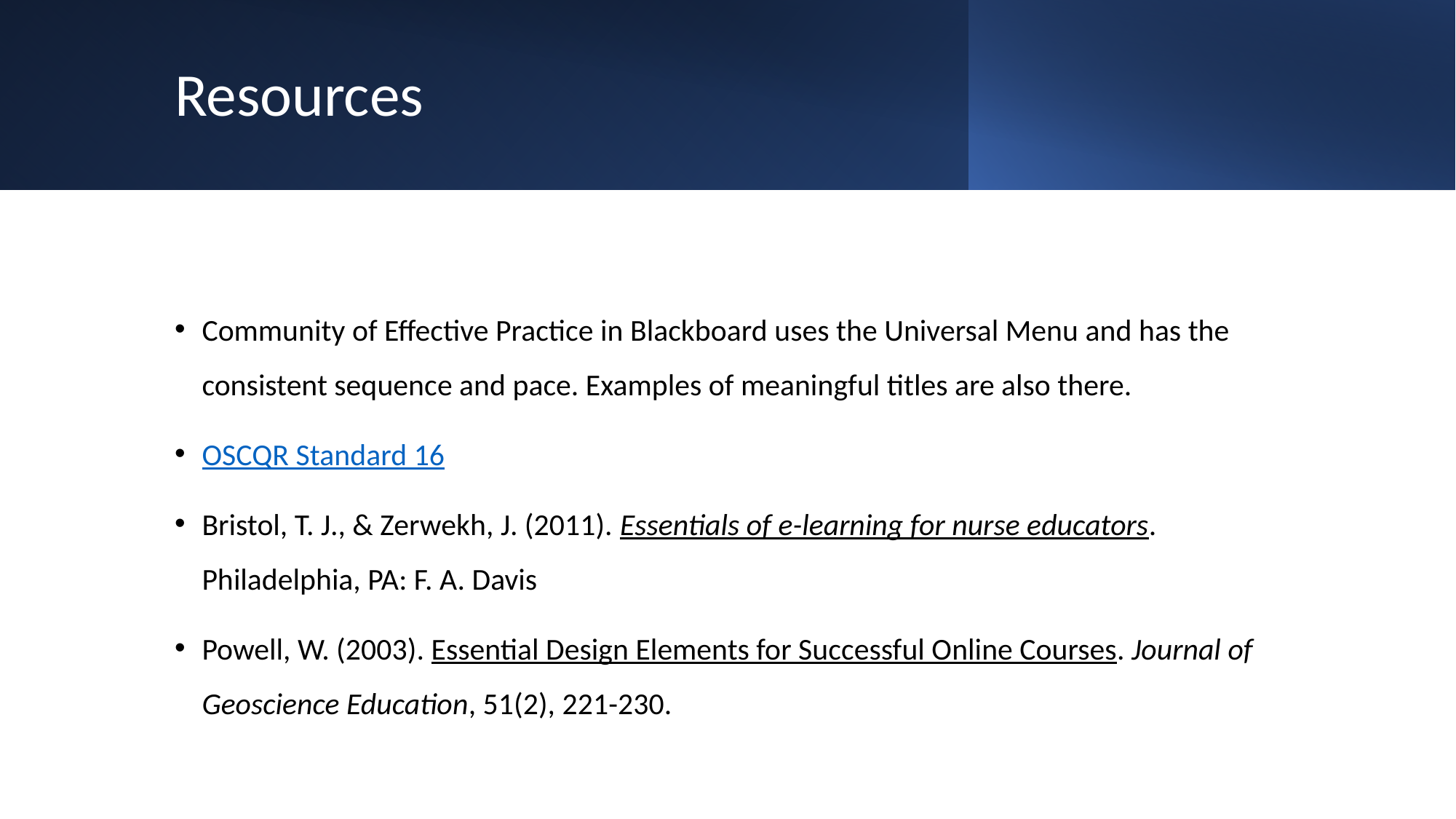

# Resources
Community of Effective Practice in Blackboard uses the Universal Menu and has the consistent sequence and pace. Examples of meaningful titles are also there.
OSCQR Standard 16
Bristol, T. J., & Zerwekh, J. (2011). Essentials of e-learning for nurse educators. Philadelphia, PA: F. A. Davis
Powell, W. (2003). Essential Design Elements for Successful Online Courses. Journal of Geoscience Education, 51(2), 221-230.